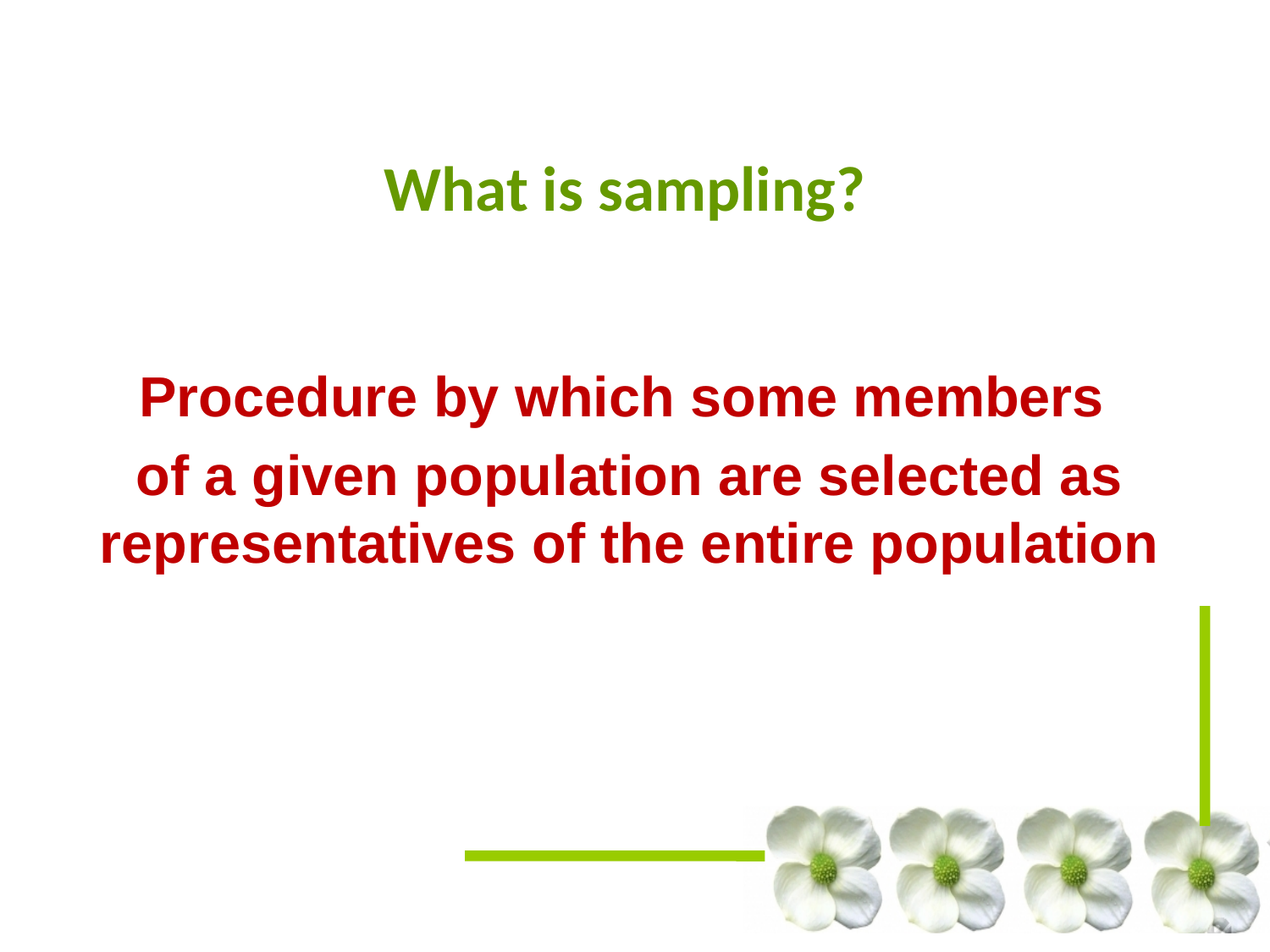

# What is sampling?

Procedure by which some members
of a given population are selected as representatives of the entire population